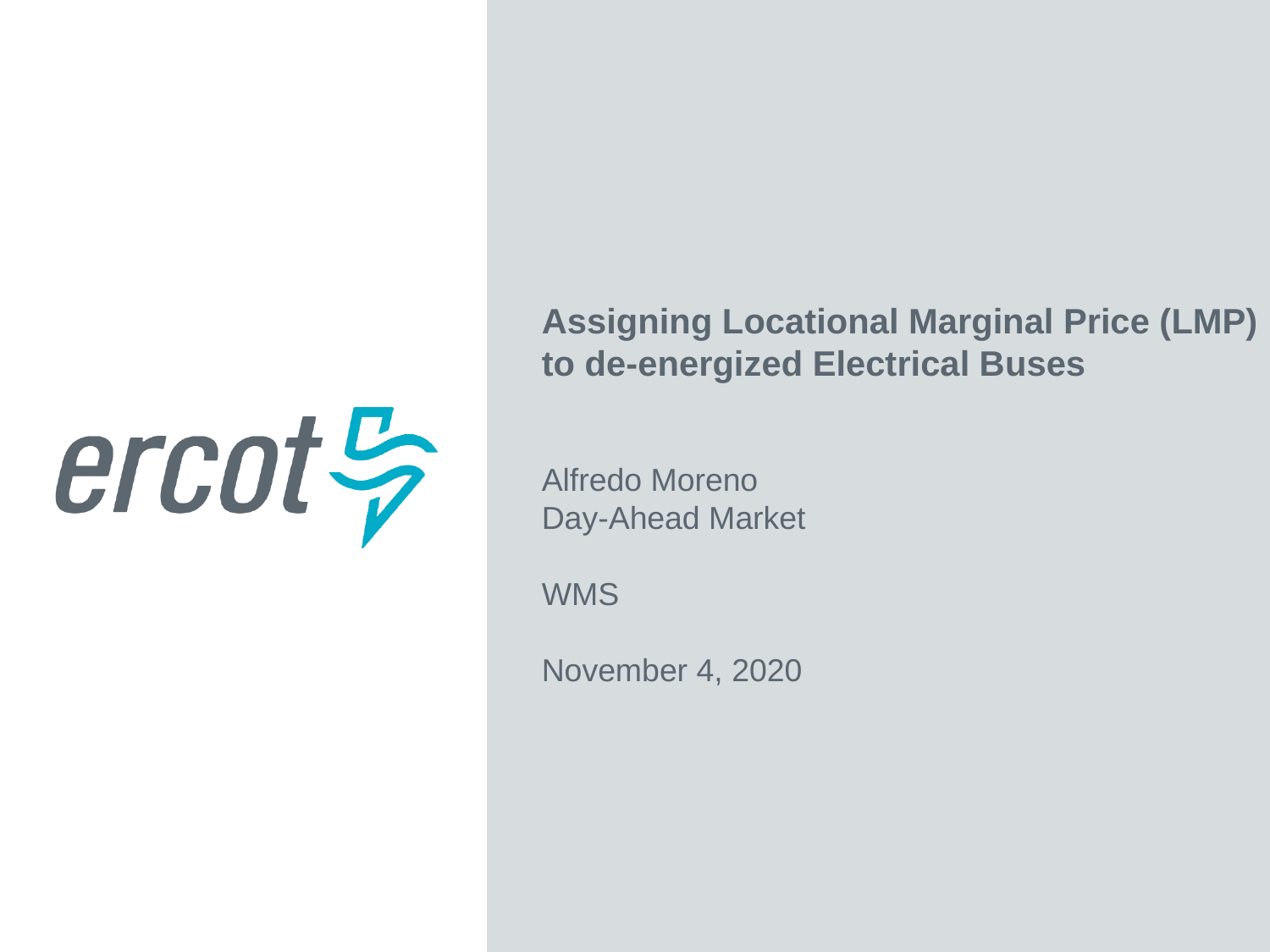

Assigning Locational Marginal Price (LMP)
to de-energized Electrical Buses

Alfredo Moreno
Day-Ahead Market

WMS

November 4, 2020